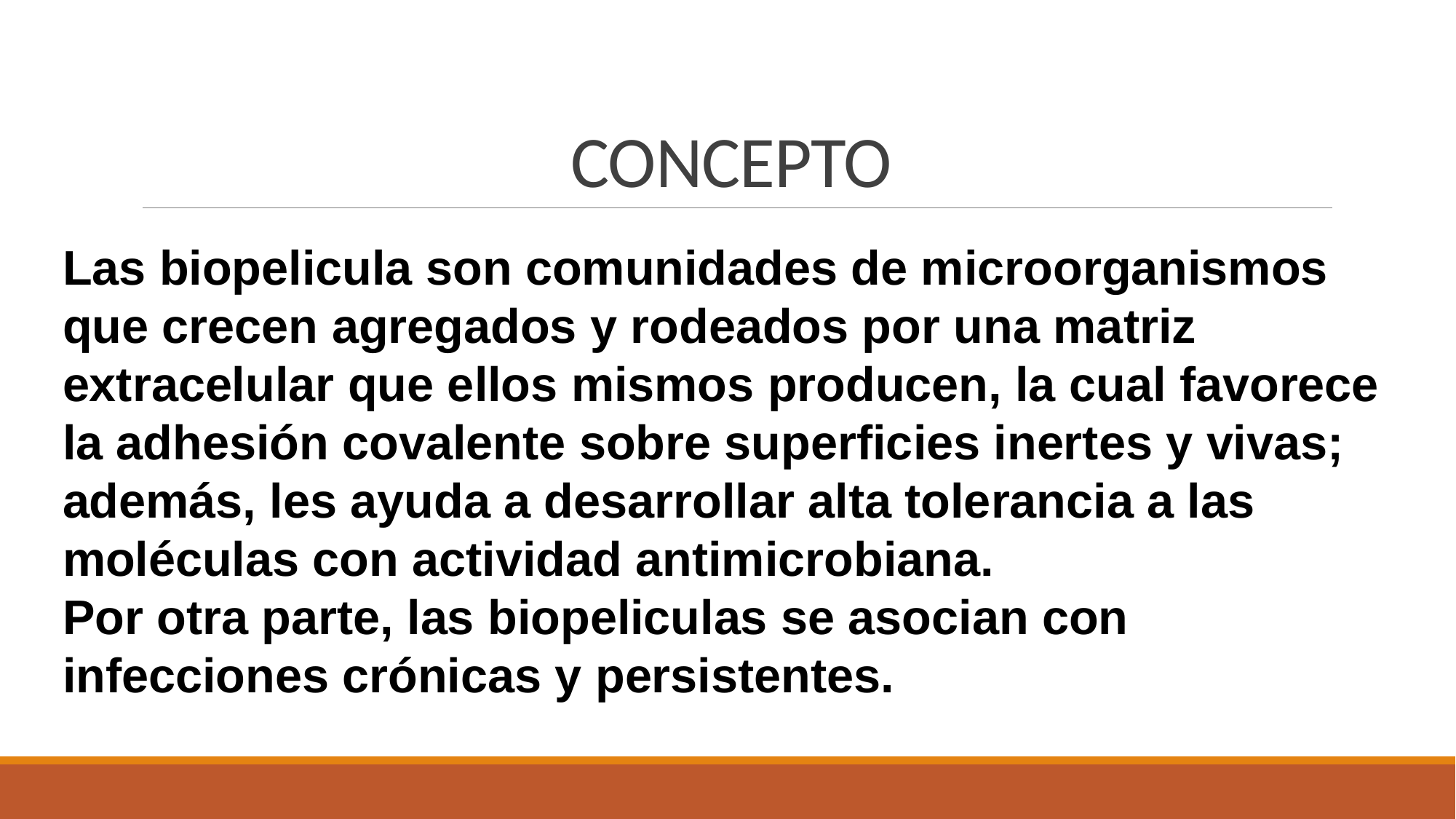

# CONCEPTO

Las biopelicula son comunidades de microorganismos que crecen agregados y rodeados por una matriz extracelular que ellos mismos producen, la cual favorece la adhesión covalente sobre superficies inertes y vivas; además, les ayuda a desarrollar alta tolerancia a las moléculas con actividad antimicrobiana.
Por otra parte, las biopeliculas se asocian con infecciones crónicas y persistentes.